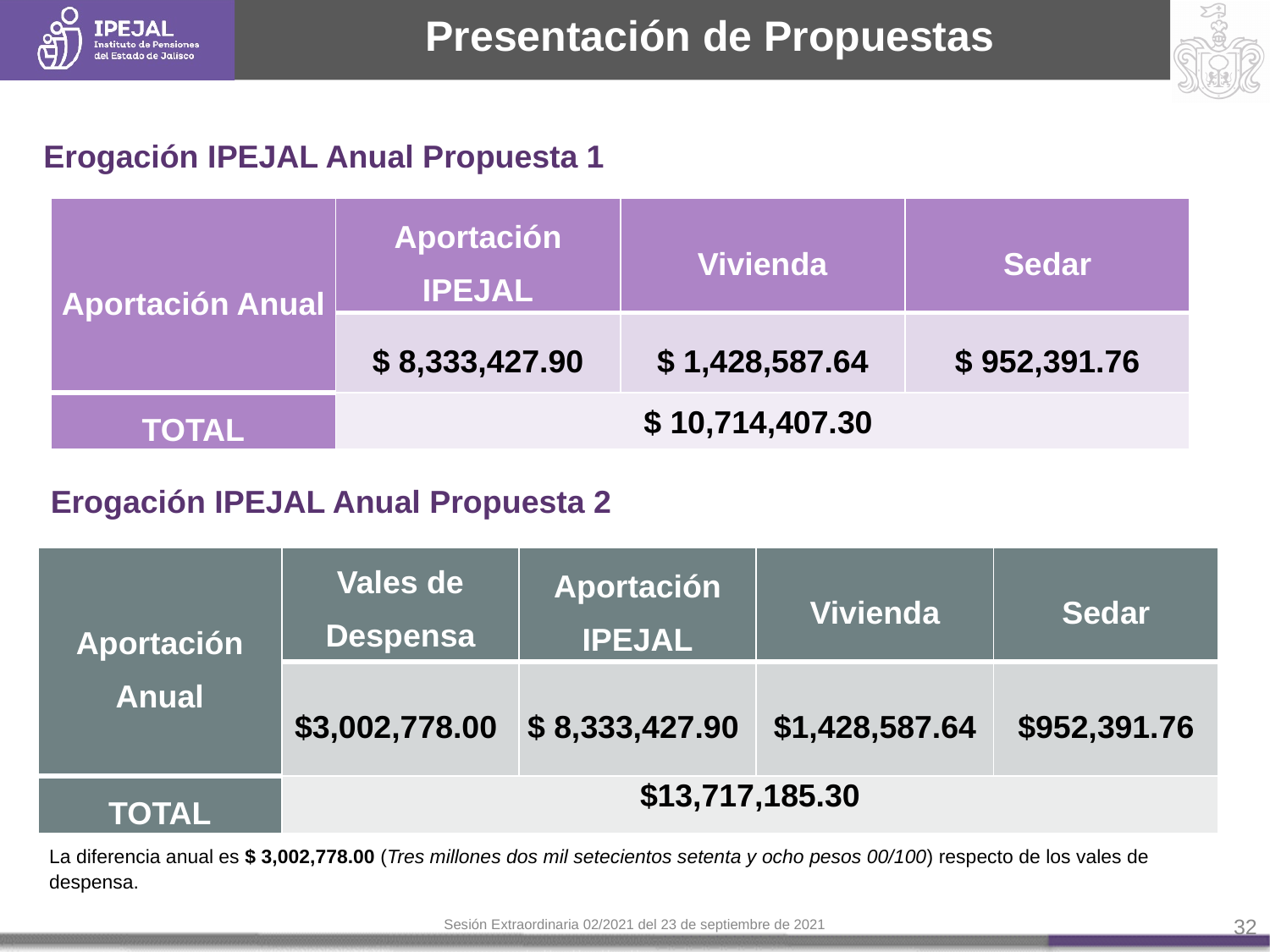

# Presentación de Propuestas
Erogación IPEJAL Anual Propuesta 1
| Aportación Anual | Aportación IPEJAL | Vivienda | Sedar |
| --- | --- | --- | --- |
|  | $ 8,333,427.90 | $ 1,428,587.64 | $ 952,391.76 |
| TOTAL | $ 10,714,407.30 |  |  |

Erogación IPEJAL Anual Propuesta 2
| Aportación Anual | Vales de Despensa | Aportación IPEJAL | Vivienda | Sedar |
| --- | --- | --- | --- | --- |
|  | $3,002,778.00 | $ 8,333,427.90 | $1,428,587.64 | $952,391.76 |
| TOTAL | $13,717,185.30 |  |  |  |
La diferencia anual es $ 3,002,778.00 (Tres millones dos mil setecientos setenta y ocho pesos 00/100) respecto de los vales de despensa.
Sesión Extraordinaria 02/2021 del 23 de septiembre de 2021
32